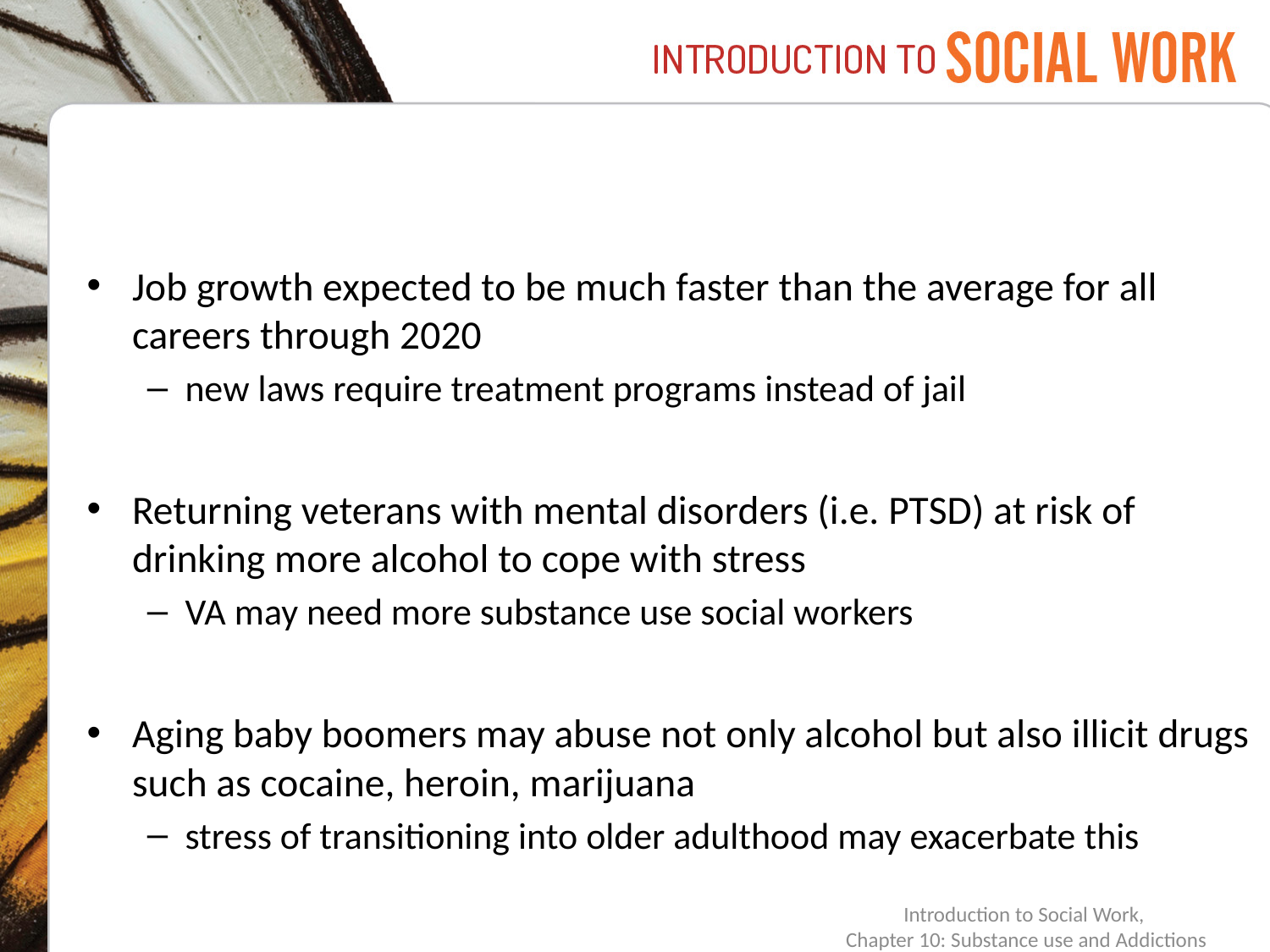

# SW Career in Substance Use
Job growth expected to be much faster than the average for all careers through 2020
new laws require treatment programs instead of jail

Returning veterans with mental disorders (i.e. PTSD) at risk of drinking more alcohol to cope with stress
VA may need more substance use social workers

Aging baby boomers may abuse not only alcohol but also illicit drugs such as cocaine, heroin, marijuana
stress of transitioning into older adulthood may exacerbate this

Introduction to Social Work,
Chapter 10: Substance use and Addictions